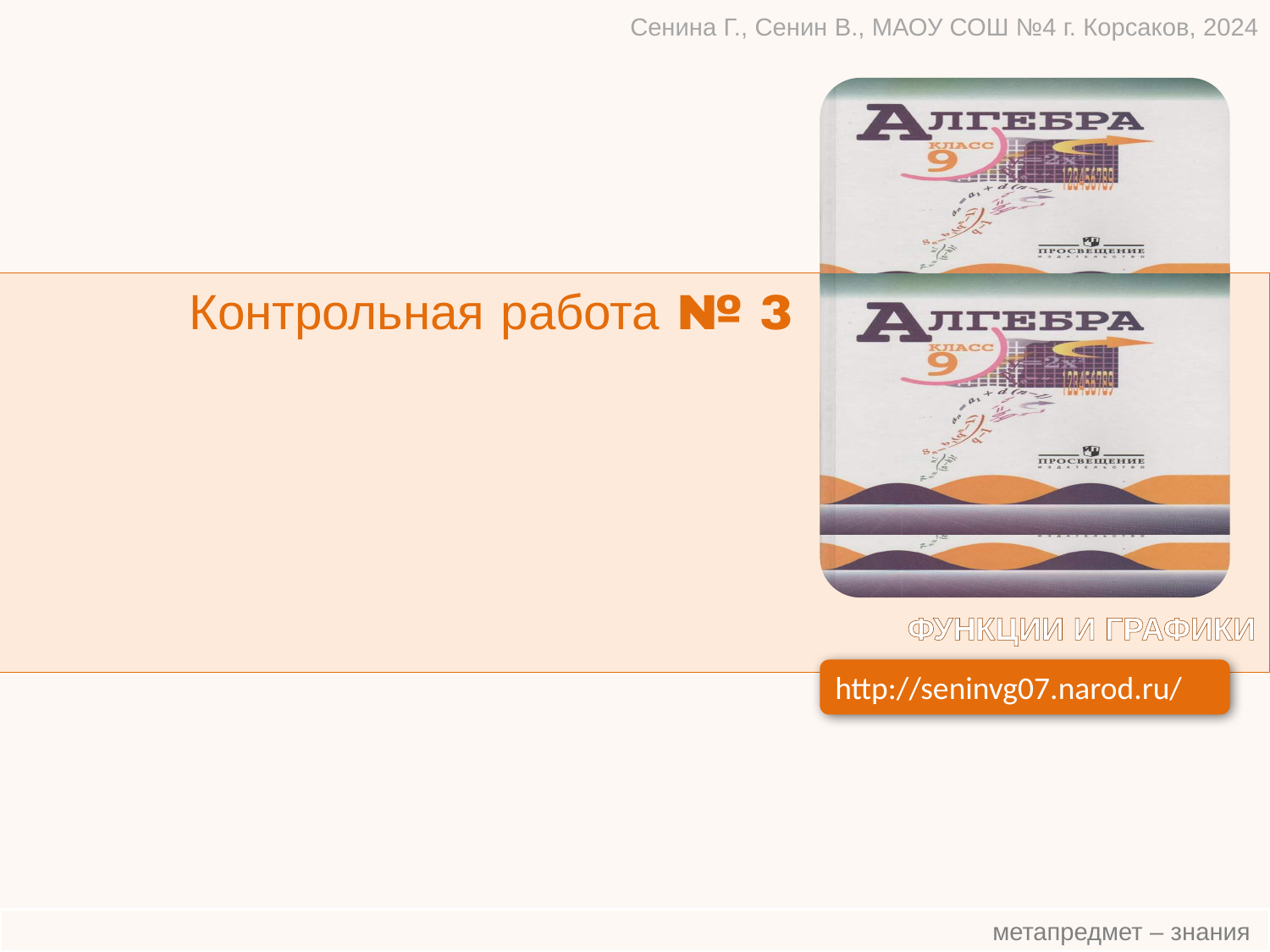

Сенина Г., Сенин В., МАОУ СОШ №4 г. Корсаков, 2024

Контрольная работа № 3
ФУНКЦИИ И ГРАФИКИ
http://seninvg07.narod.ru/
  метапредмет – знания